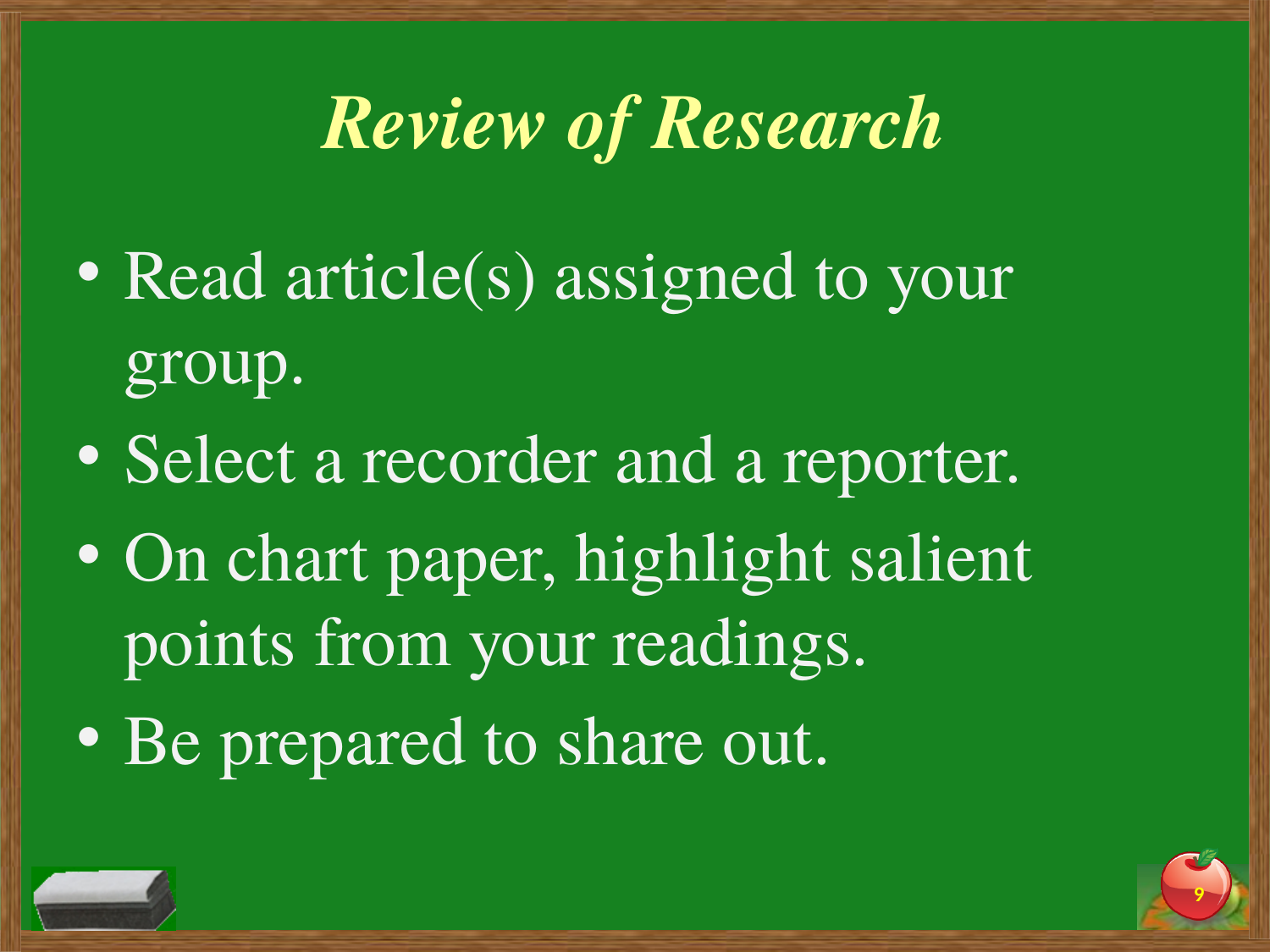

# Review of Research
Read article(s) assigned to your group.
Select a recorder and a reporter.
On chart paper, highlight salient points from your readings.
Be prepared to share out.

9